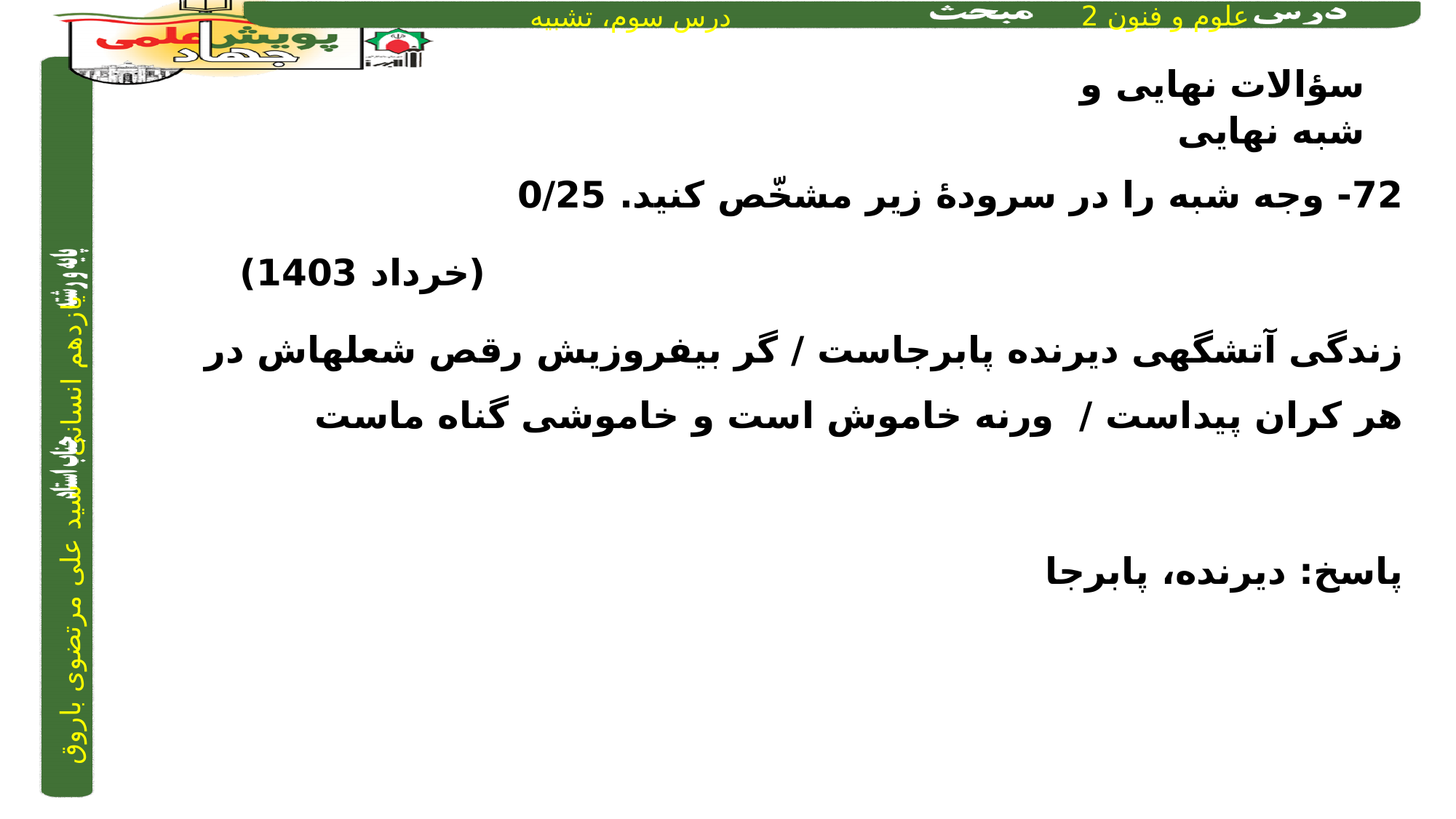

سؤالات نهایی و شبه نهایی
72- وجه شبه را در سرودۀ زیر مشخّص کنید. 0/25
						(خرداد 1403)
زندگی آتشگهی دیرنده پابرجاست / گر بیفروزیش رقص شعله­اش در هر کران پیداست /  ورنه خاموش است و خاموشی گناه ماست

پاسخ: دیرنده، پابرجا